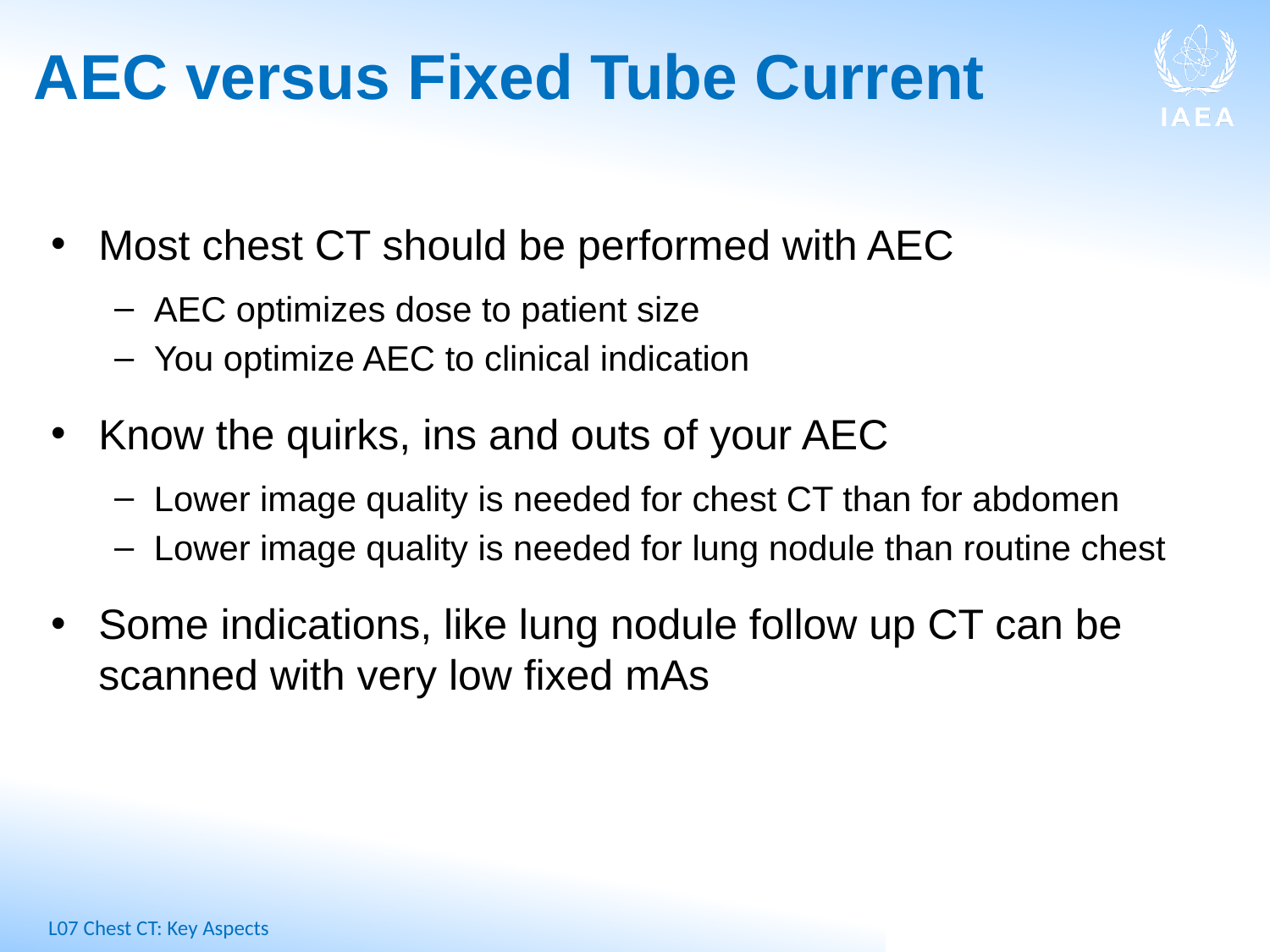

AEC versus Fixed Tube Current

Most chest CT should be performed with AEC
AEC optimizes dose to patient size
You optimize AEC to clinical indication
Know the quirks, ins and outs of your AEC
Lower image quality is needed for chest CT than for abdomen
Lower image quality is needed for lung nodule than routine chest
Some indications, like lung nodule follow up CT can be scanned with very low fixed mAs